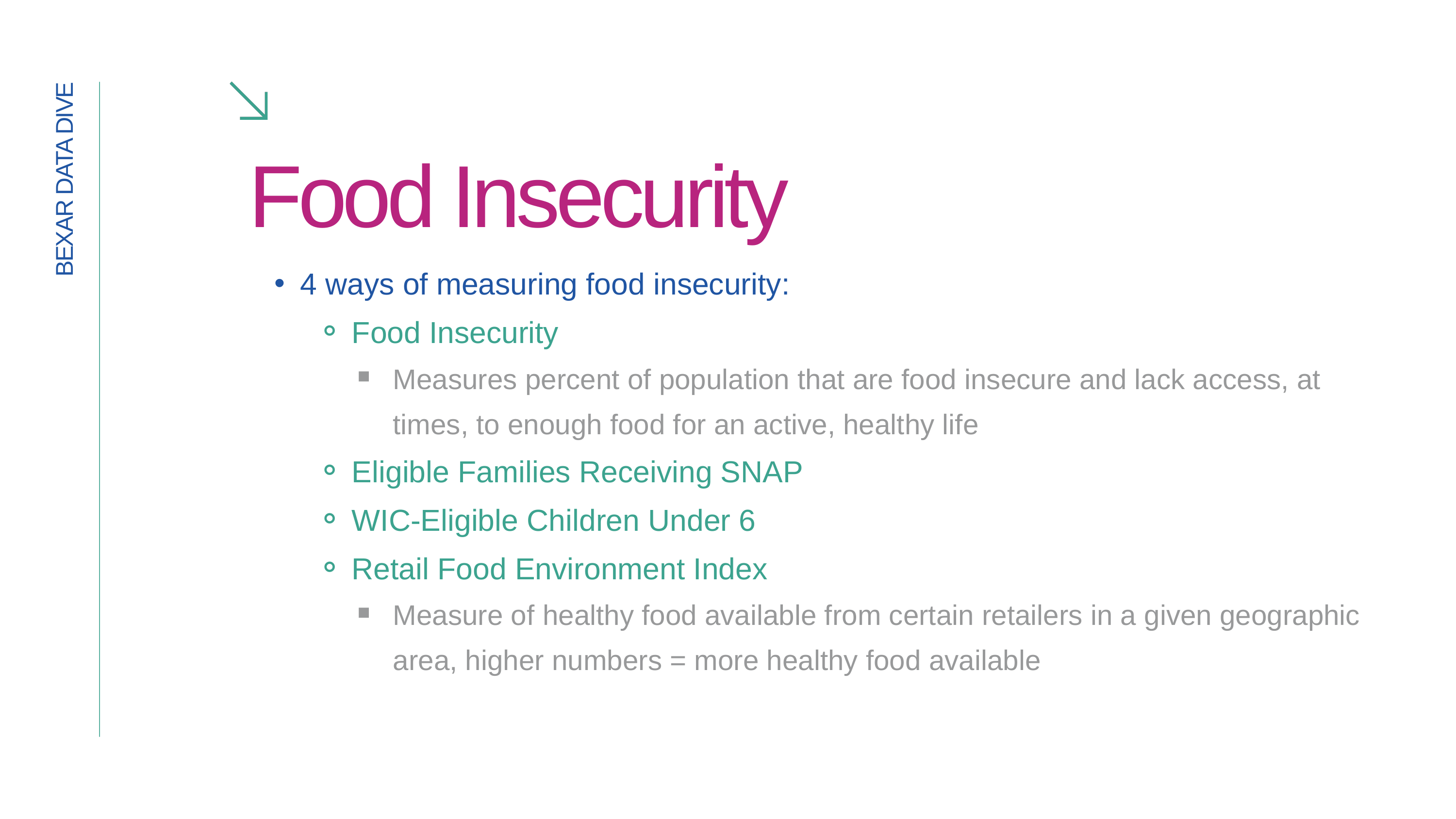

Food Insecurity
BEXAR DATA DIVE
4 ways of measuring food insecurity:
Food Insecurity
Measures percent of population that are food insecure and lack access, at times, to enough food for an active, healthy life
Eligible Families Receiving SNAP
WIC-Eligible Children Under 6
Retail Food Environment Index
Measure of healthy food available from certain retailers in a given geographic area, higher numbers = more healthy food available